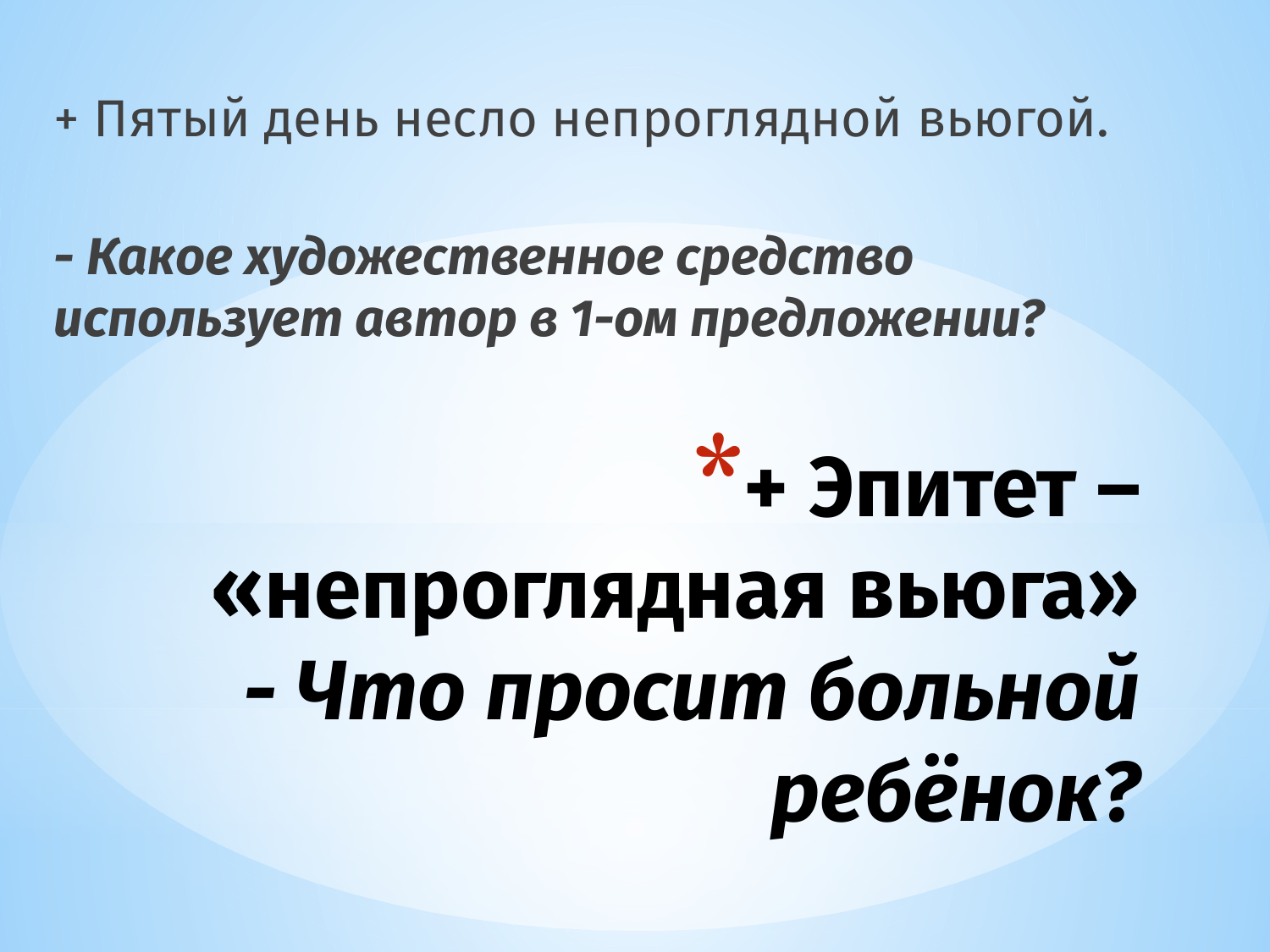

+ Пятый день несло непроглядной вьюгой.
- Какое художественное средство использует автор в 1-ом предложении?

# + Эпитет – «непроглядная вьюга» - Что просит больной ребёнок?